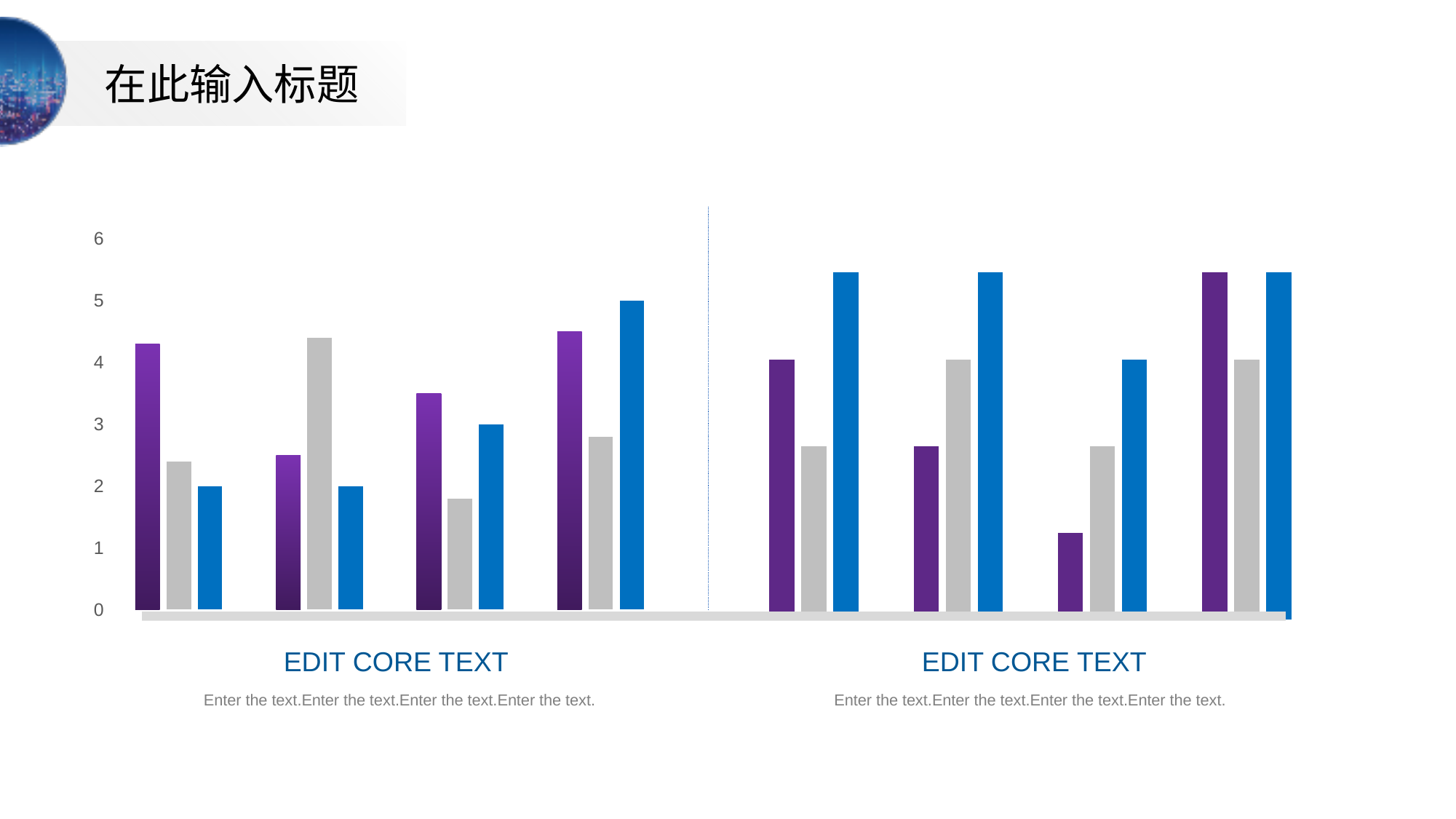

### Chart

| Category | Series 1 | Series 2 | Series 3 |
|---|---|---|---|
| Marketing | 4.3 | 2.4 | 2.0 |
| Social | 2.5 | 4.4 | 2.0 |
| Management | 3.5 | 1.8 | 3.0 |
| Business | 4.5 | 2.8 | 5.0 |

### Chart

| Category | Series 1 | Series 2 | Series 3 |
|---|---|---|---|
| Marketing | 3.0 | 2.0 | 4.0 |
| Social | 2.0 | 3.0 | 4.0 |
| Management | 1.0 | 2.0 | 3.0 |
| Business | 4.0 | 3.0 | 4.0 |
EDIT CORE TEXT
EDIT CORE TEXT
Enter the text.Enter the text.Enter the text.Enter the text.
Enter the text.Enter the text.Enter the text.Enter the text.